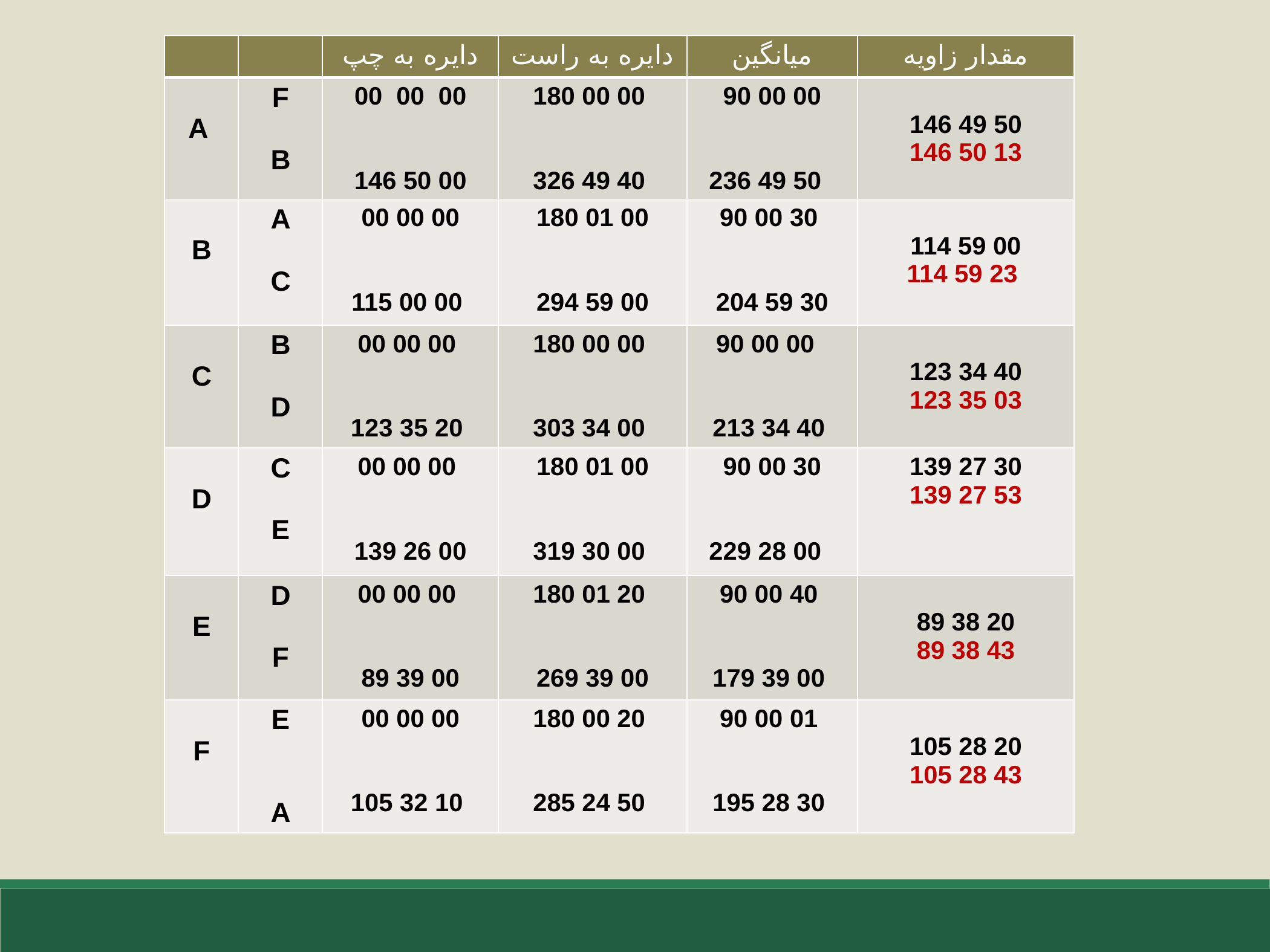

|  |  | دایره به چپ | دایره به راست | میانگین | مقدار زاویه |
| --- | --- | --- | --- | --- | --- |
| A | F B | 00 00 00 146 50 00 | 180 00 00 326 49 40 | 90 00 00 236 49 50 | 146 49 50 146 50 13 |
| B | A C | 00 00 00 115 00 00 | 180 01 00 294 59 00 | 90 00 30 204 59 30 | 114 59 00 114 59 23 |
| C | B D | 00 00 00 123 35 20 | 180 00 00 303 34 00 | 90 00 00 213 34 40 | 123 34 40 123 35 03 |
| D | C E | 00 00 00 139 26 00 | 180 01 00 319 30 00 | 90 00 30 229 28 00 | 139 27 30 139 27 53 |
| E | D F | 00 00 00 89 39 00 | 180 01 20 269 39 00 | 90 00 40 179 39 00 | 89 38 20 89 38 43 |
| F | E A | 00 00 00 105 32 10 | 180 00 20 285 24 50 | 90 00 01 195 28 30 | 105 28 20 105 28 43 |